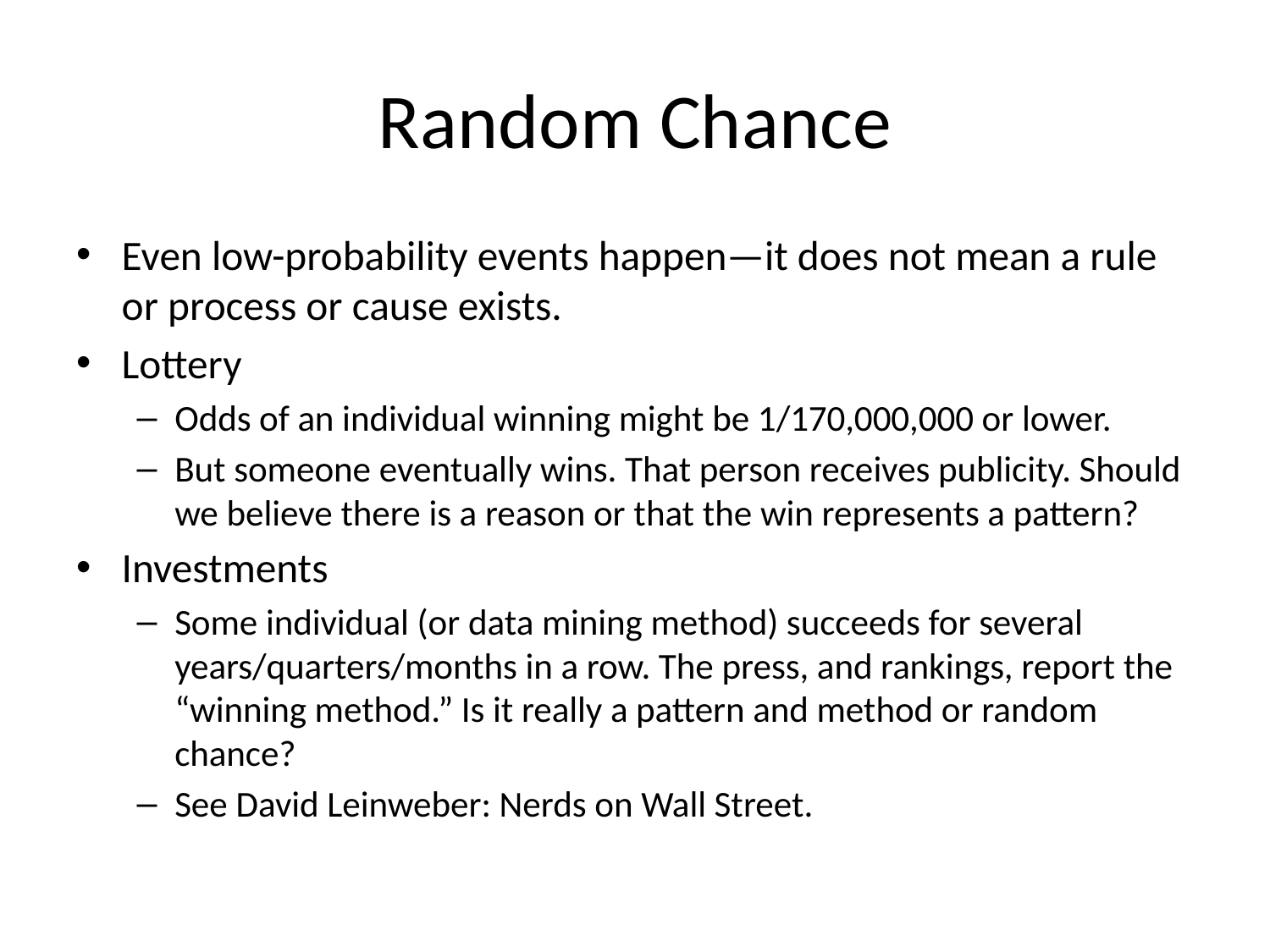

# Random Chance
Even low-probability events happen—it does not mean a rule or process or cause exists.
Lottery
Odds of an individual winning might be 1/170,000,000 or lower.
But someone eventually wins. That person receives publicity. Should we believe there is a reason or that the win represents a pattern?
Investments
Some individual (or data mining method) succeeds for several years/quarters/months in a row. The press, and rankings, report the “winning method.” Is it really a pattern and method or random chance?
See David Leinweber: Nerds on Wall Street.